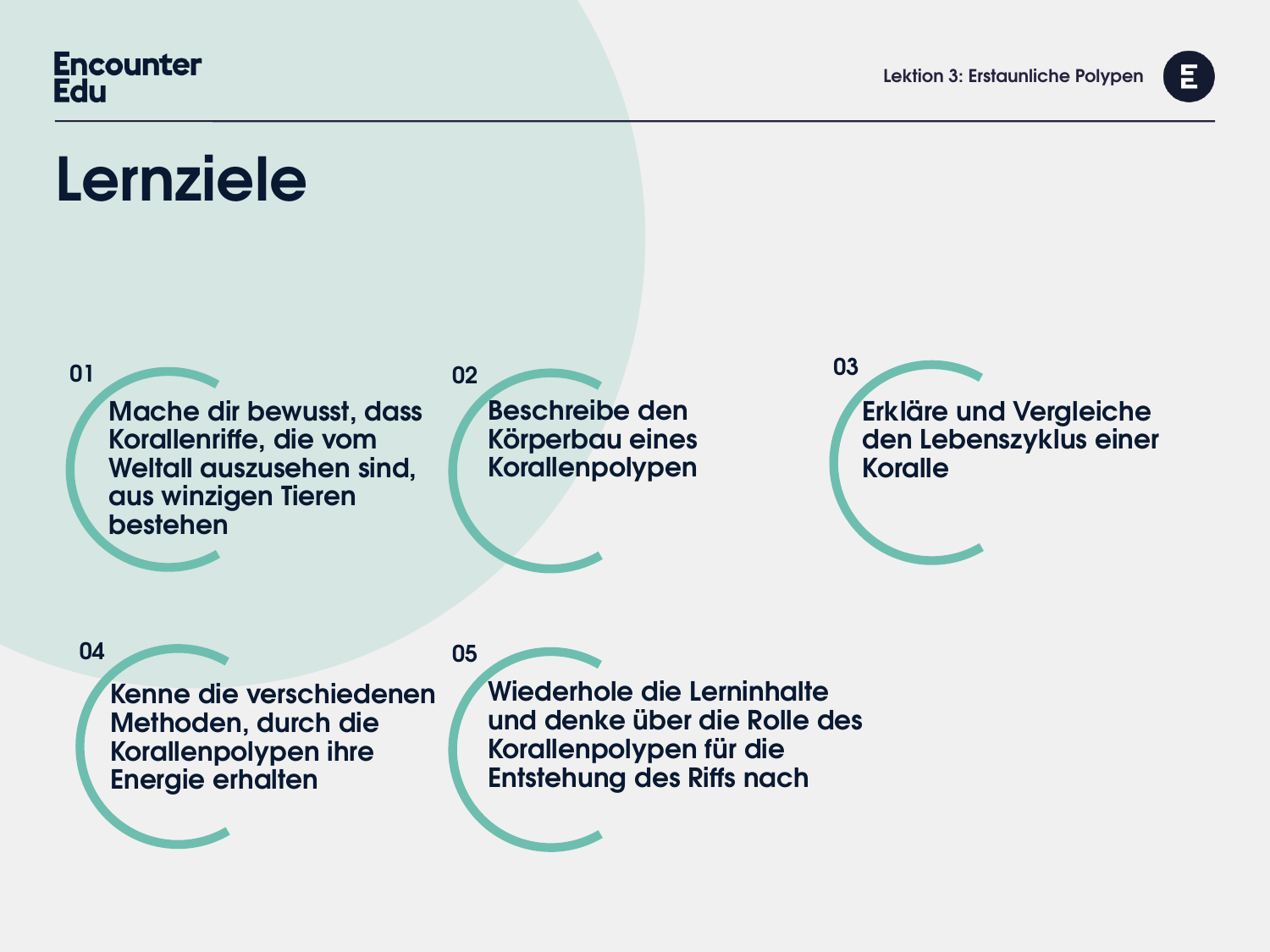

# Lektion 3: Erstaunliche Polypen
Lernziele
Beschreibe den Körperbau eines Korallenpolypen
Erkläre und Vergleiche den Lebenszyklus einer Koralle
Mache dir bewusst, dass Korallenriffe, die vom
Weltall auszusehen sind,
aus winzigen Tieren bestehen
Wiederhole die Lerninhalte und denke über die Rolle des Korallenpolypen für die Entstehung des Riffs nach
Kenne die verschiedenen Methoden, durch die Korallenpolypen ihre Energie erhalten